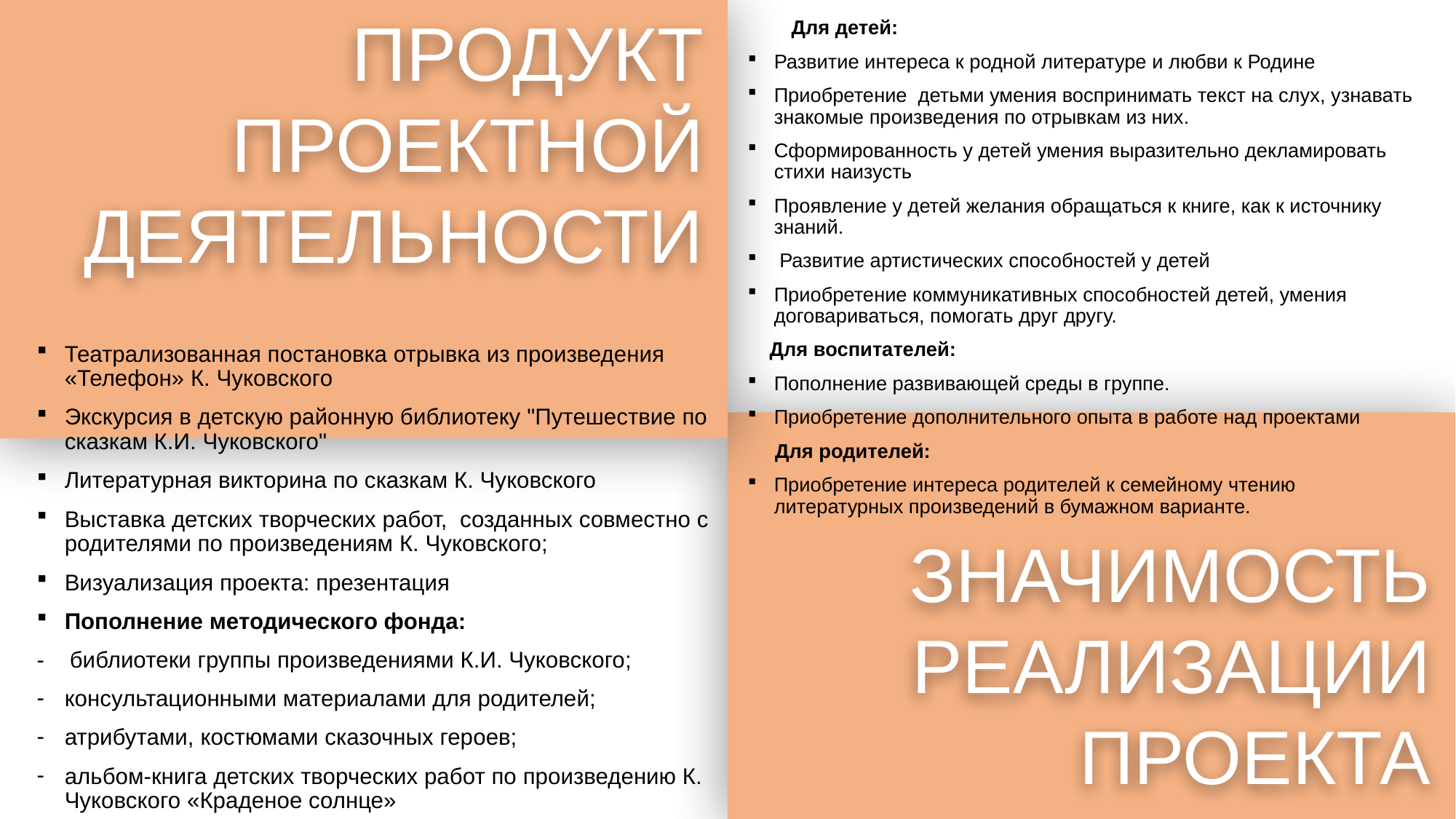

ПРОДУКТ ПРОЕКТНОЙ ДЕЯТЕЛЬНОСТИ

        Для детей:
Развитие интереса к родной литературе и любви к Родине
Приобретение  детьми умения воспринимать текст на слух, узнавать знакомые произведения по отрывкам из них.
Сформированность у детей умения выразительно декламировать стихи наизусть
Проявление у детей желания обращаться к книге, как к источнику знаний.
 Развитие артистических способностей у детей
Приобретение коммуникативных способностей детей, умения договариваться, помогать друг другу.
    Для воспитателей:
Пополнение развивающей среды в группе.
Приобретение дополнительного опыта в работе над проектами
     Для родителей:
Приобретение интереса родителей к семейному чтению литературных произведений в бумажном варианте.
Театрализованная постановка отрывка из произведения «Телефон» К. Чуковского
Экскурсия в детскую районную библиотеку "Путешествие по сказкам К.И. Чуковского"
Литературная викторина по сказкам К. Чуковского
Выставка детских творческих работ,  созданных совместно с родителями по произведениям К. Чуковского;
Визуализация проекта: презентация
Пополнение методического фонда:
-    библиотеки группы произведениями К.И. Чуковского;
консультационными материалами для родителей;
атрибутами, костюмами сказочных героев;
альбом-книга детских творческих работ по произведению К. Чуковского «Краденое солнце»

ЗНАЧИМОСТЬ РЕАЛИЗАЦИИ ПРОЕКТА